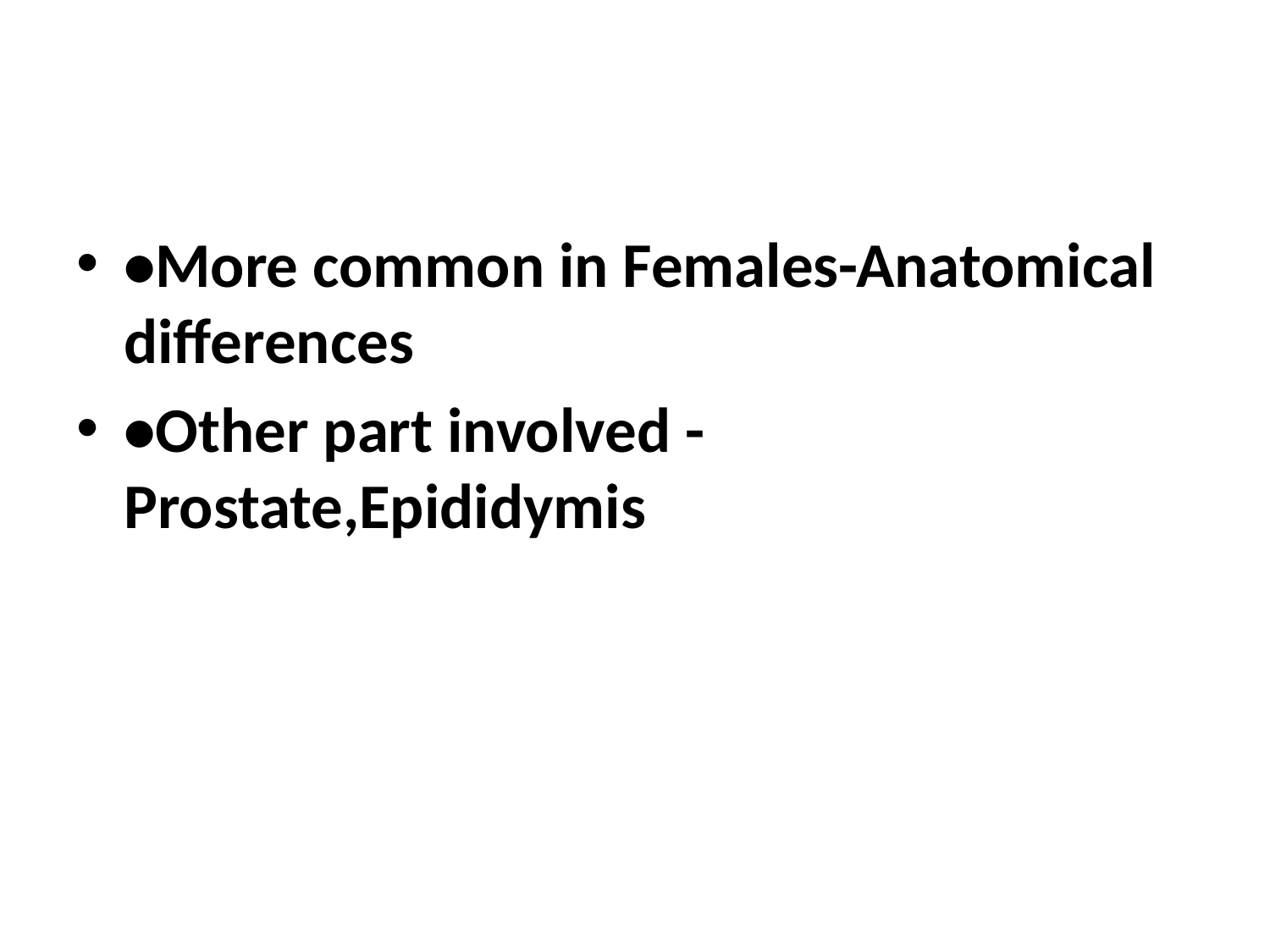

#

•More common in Females-Anatomical differences
•Other part involved - Prostate,Epididymis